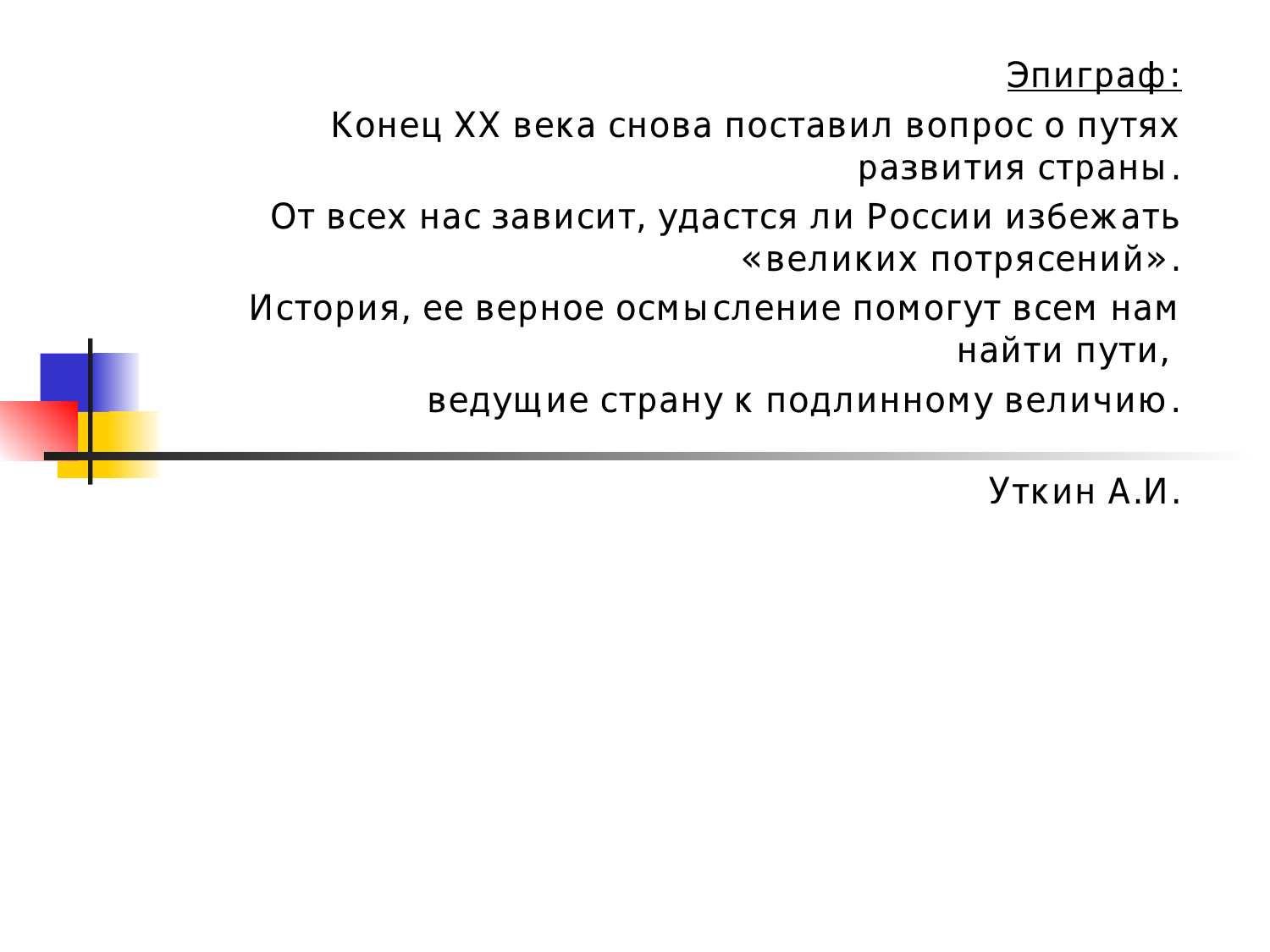

Эпиграф:
Конец ХХ века снова поставил вопрос о путях развития страны.
От всех нас зависит, удастся ли России избежать «великих потрясений».
История, ее верное осмысление помогут всем нам найти пути,
ведущие страну к подлинному величию.
                                                                                            Уткин А.И.